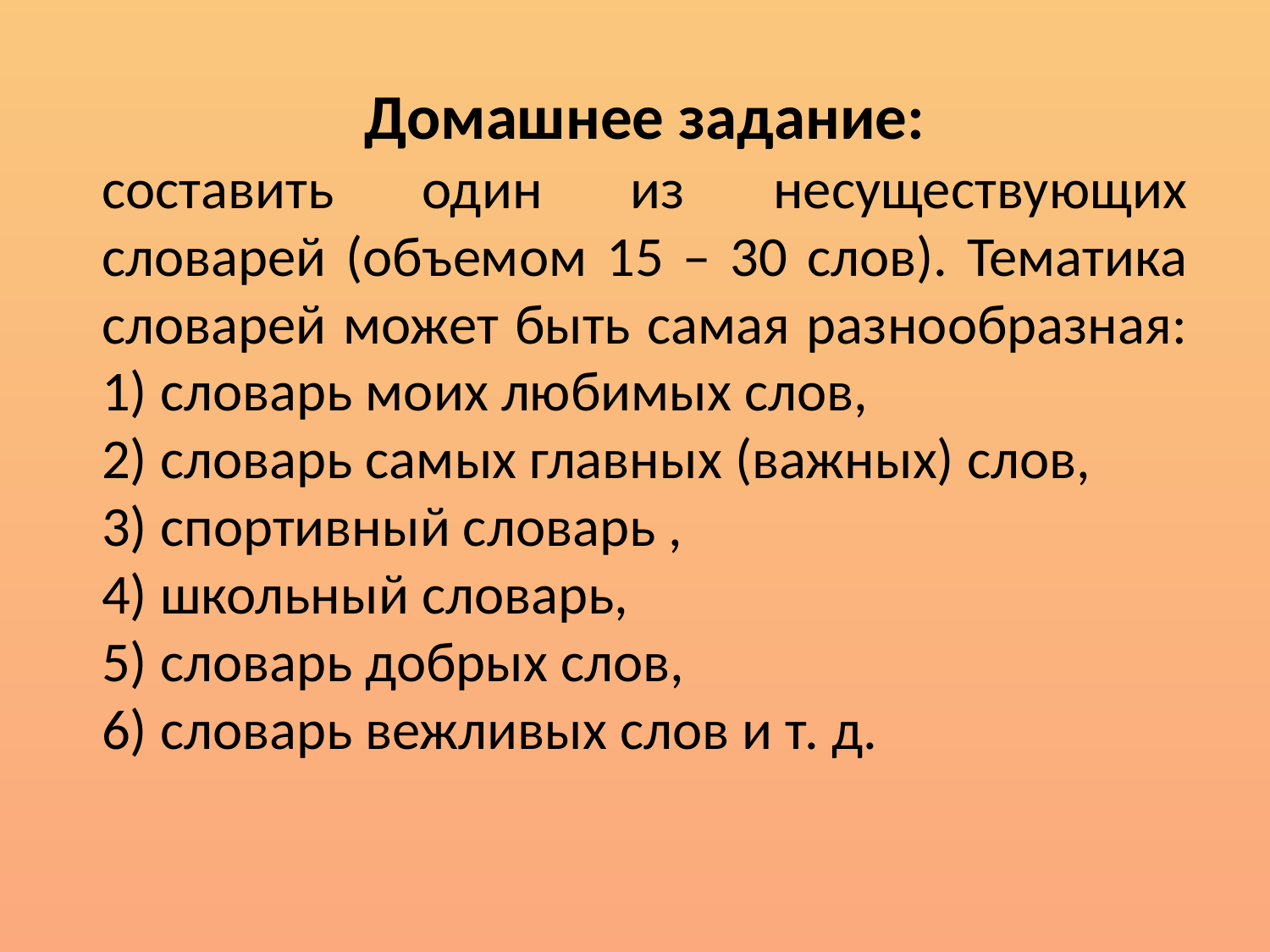

Домашнее задание:
составить один из несуществующих словарей (объемом 15 – 30 слов). Тематика словарей может быть самая разнообразная: 1) словарь моих любимых слов,
2) словарь самых главных (важных) слов,
3) спортивный словарь ,
4) школьный словарь,
5) словарь добрых слов,
6) словарь вежливых слов и т. д.